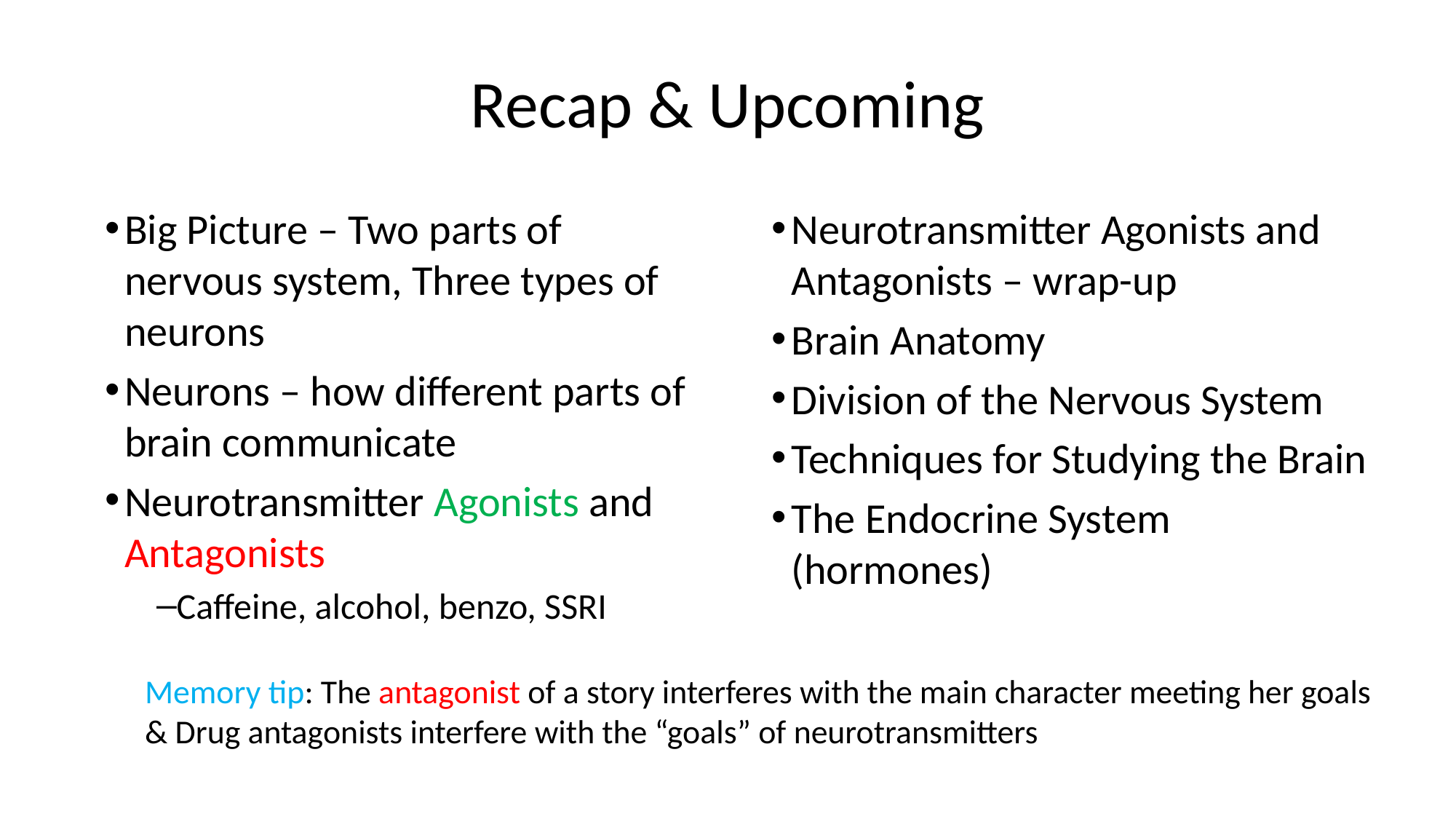

# Recap & Upcoming
Big Picture – Two parts of nervous system, Three types of neurons
Neurons – how different parts of brain communicate
Neurotransmitter Agonists and Antagonists
Caffeine, alcohol, benzo, SSRI

Neurotransmitter Agonists and Antagonists – wrap-up
Brain Anatomy
Division of the Nervous System
Techniques for Studying the Brain
The Endocrine System (hormones)

Memory tip: The antagonist of a story interferes with the main character meeting her goals & Drug antagonists interfere with the “goals” of neurotransmitters